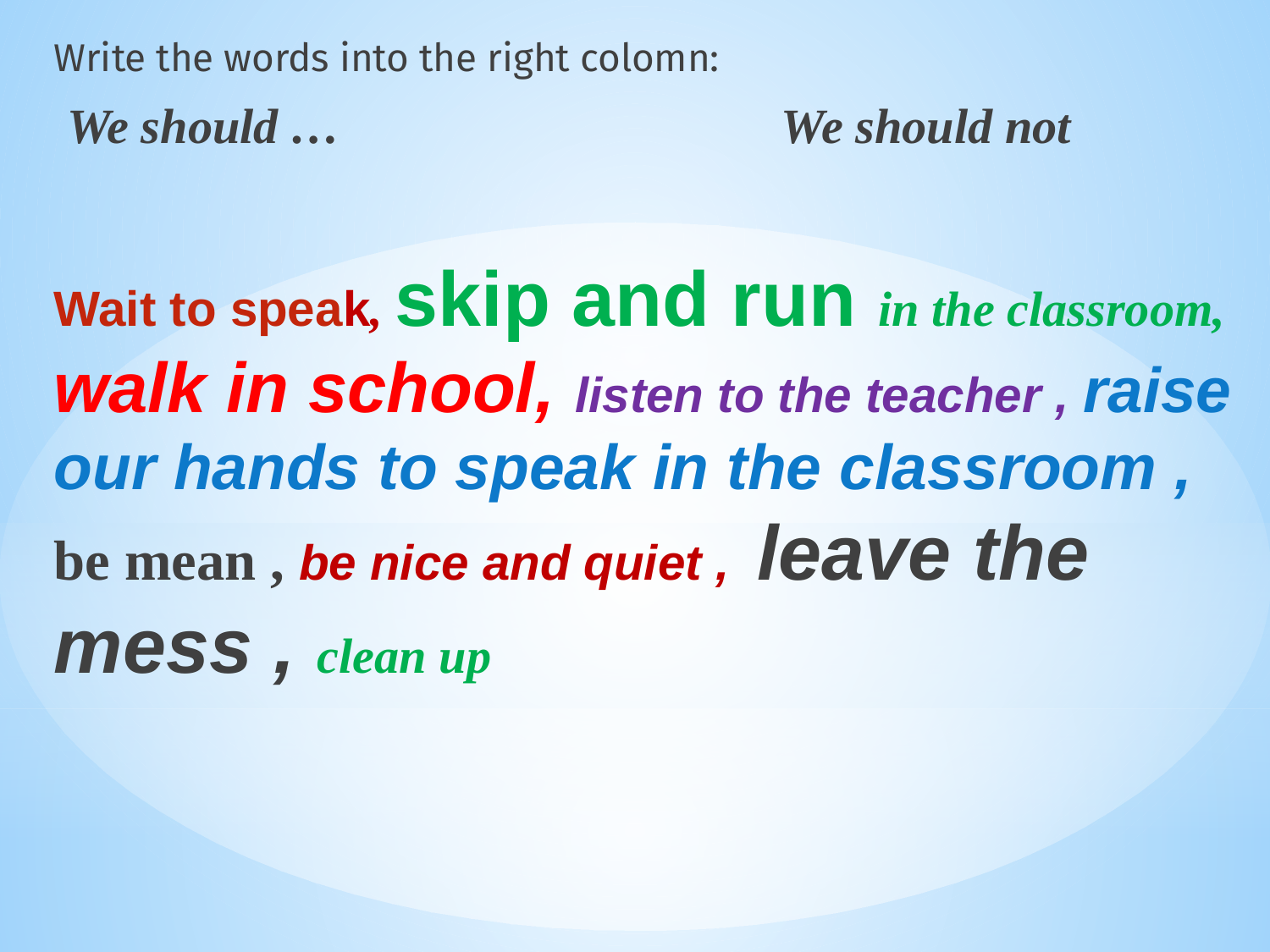

Write the words into the right colomn:
 We should …                                    We should not

Wait to speak, skip and run in the classroom, walk in school, listen to the teacher , raise our hands to speak in the classroom , be mean , be nice and quiet ,  leave the mess , clean up